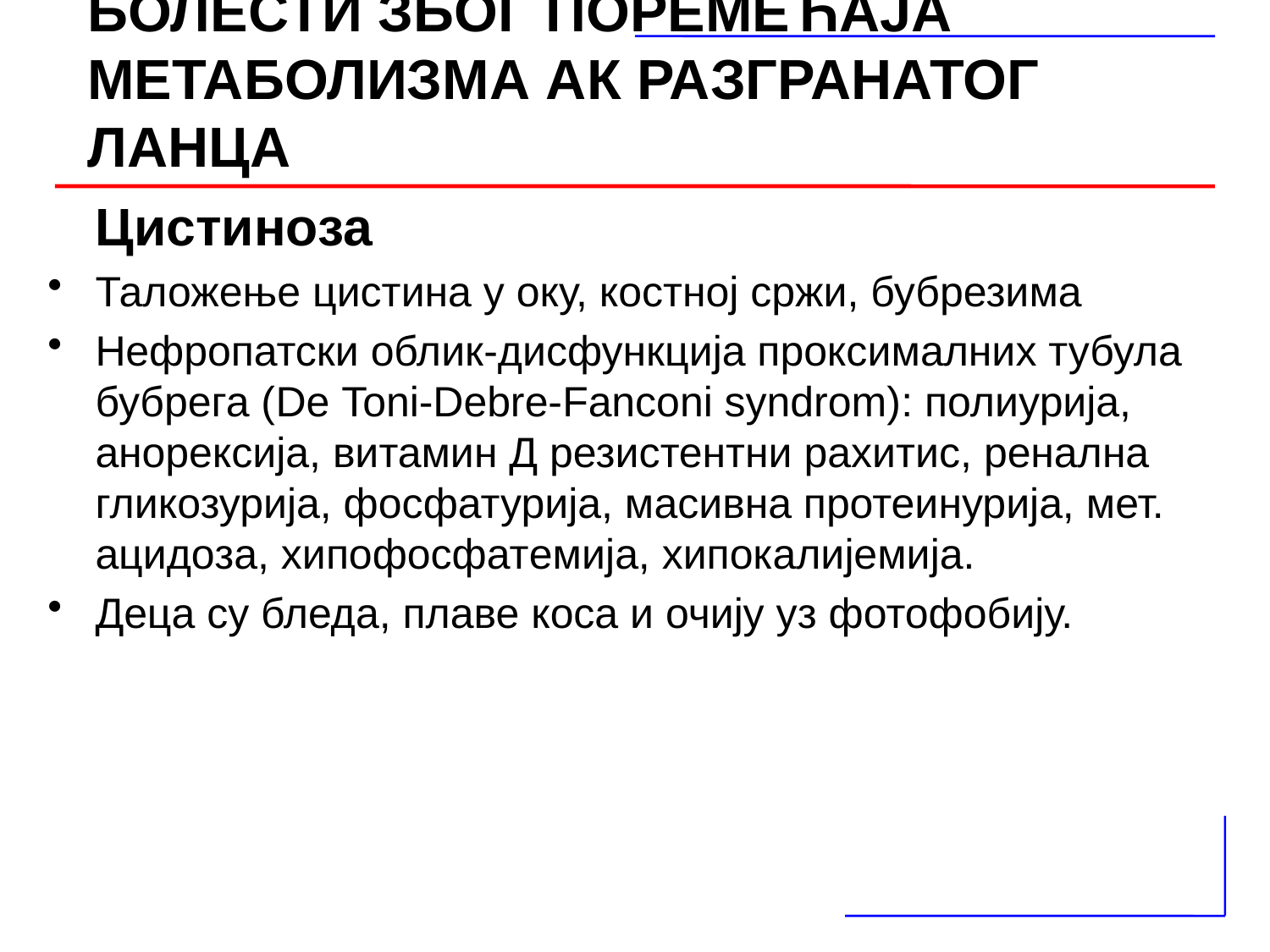

БОЛЕСТИ ЗБОГ ПОРЕМЕЋАЈА МЕТАБОЛИЗМА АК РАЗГРАНАТОГ ЛАНЦА
	Цистиноза
Таложење цистина у оку, костној сржи, бубрезима
Нефропатски облик-дисфункција проксималних тубула бубрега (De Toni-Debre-Fanconi syndrom): полиурија, анорексија, витамин Д резистентни рахитис, ренална гликозурија, фосфатурија, масивна протеинурија, мет. ацидоза, хипофосфатeмија, хипокалијемија.
Деца су бледа, плаве коса и очију уз фотофобију.